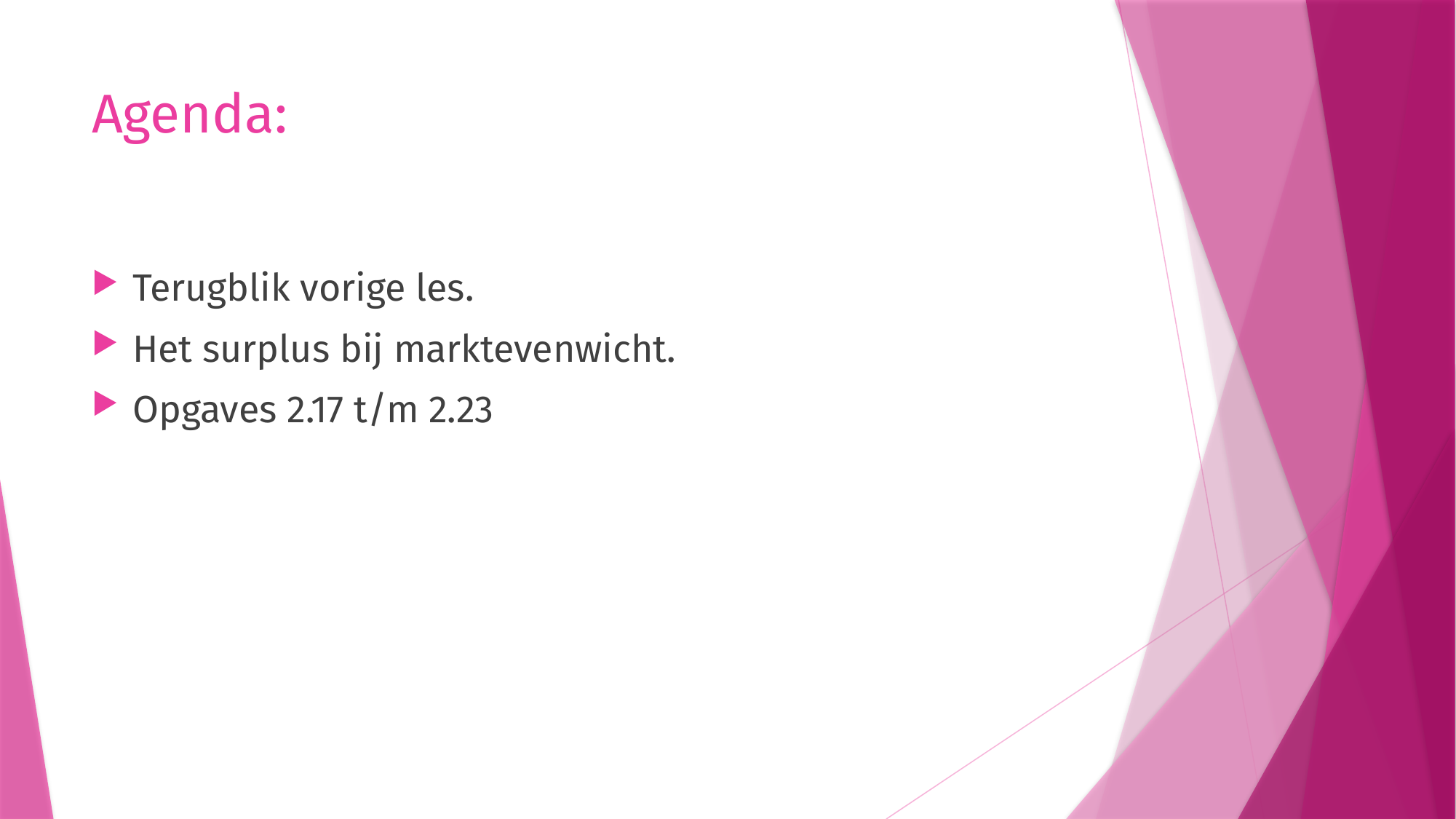

# Agenda:
Terugblik vorige les.
Het surplus bij marktevenwicht.
Opgaves 2.17 t/m 2.23